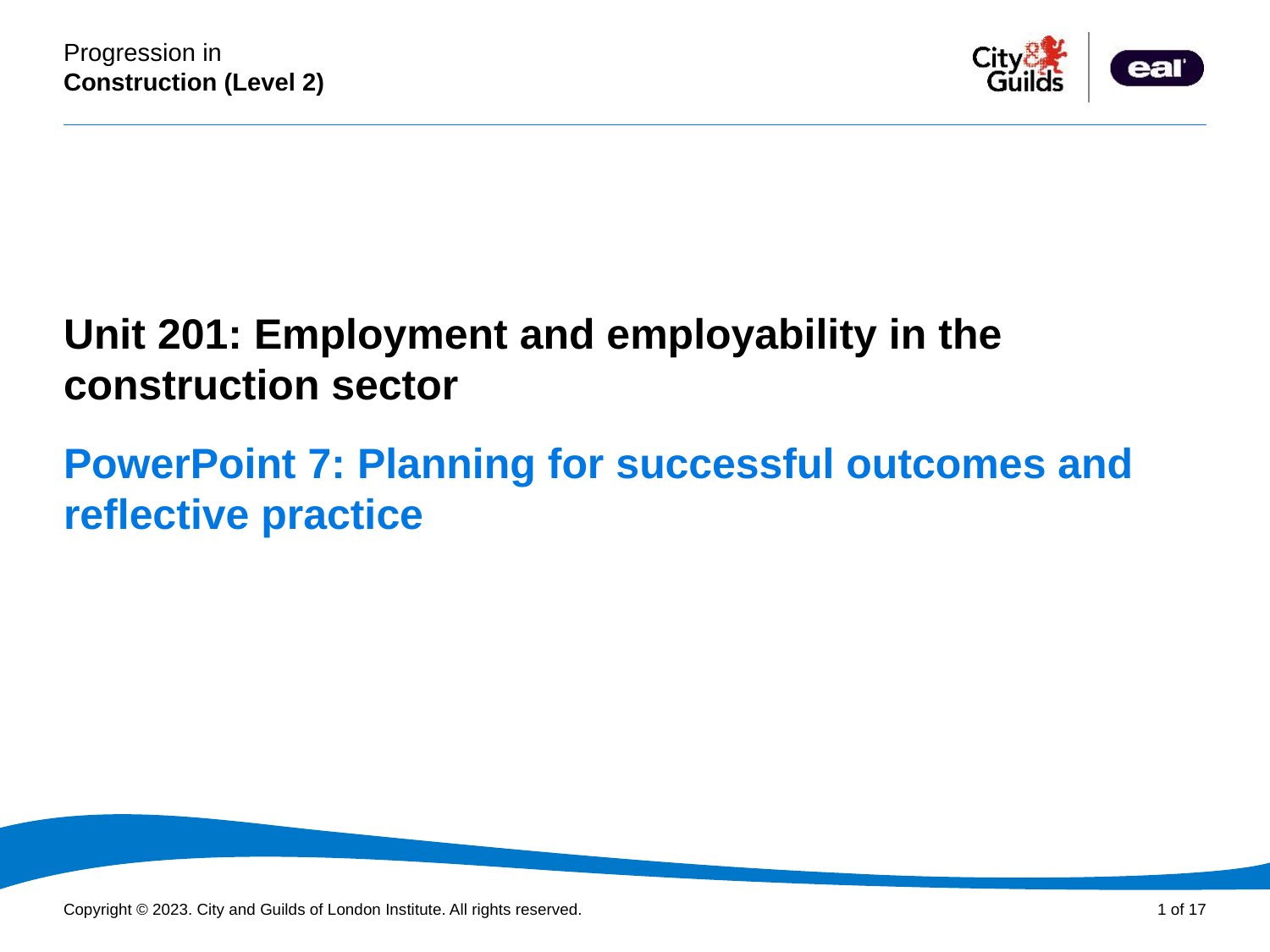

PowerPoint presentation
Unit 201: Employment and employability in the construction sector
# PowerPoint 7: Planning for successful outcomes and reflective practice